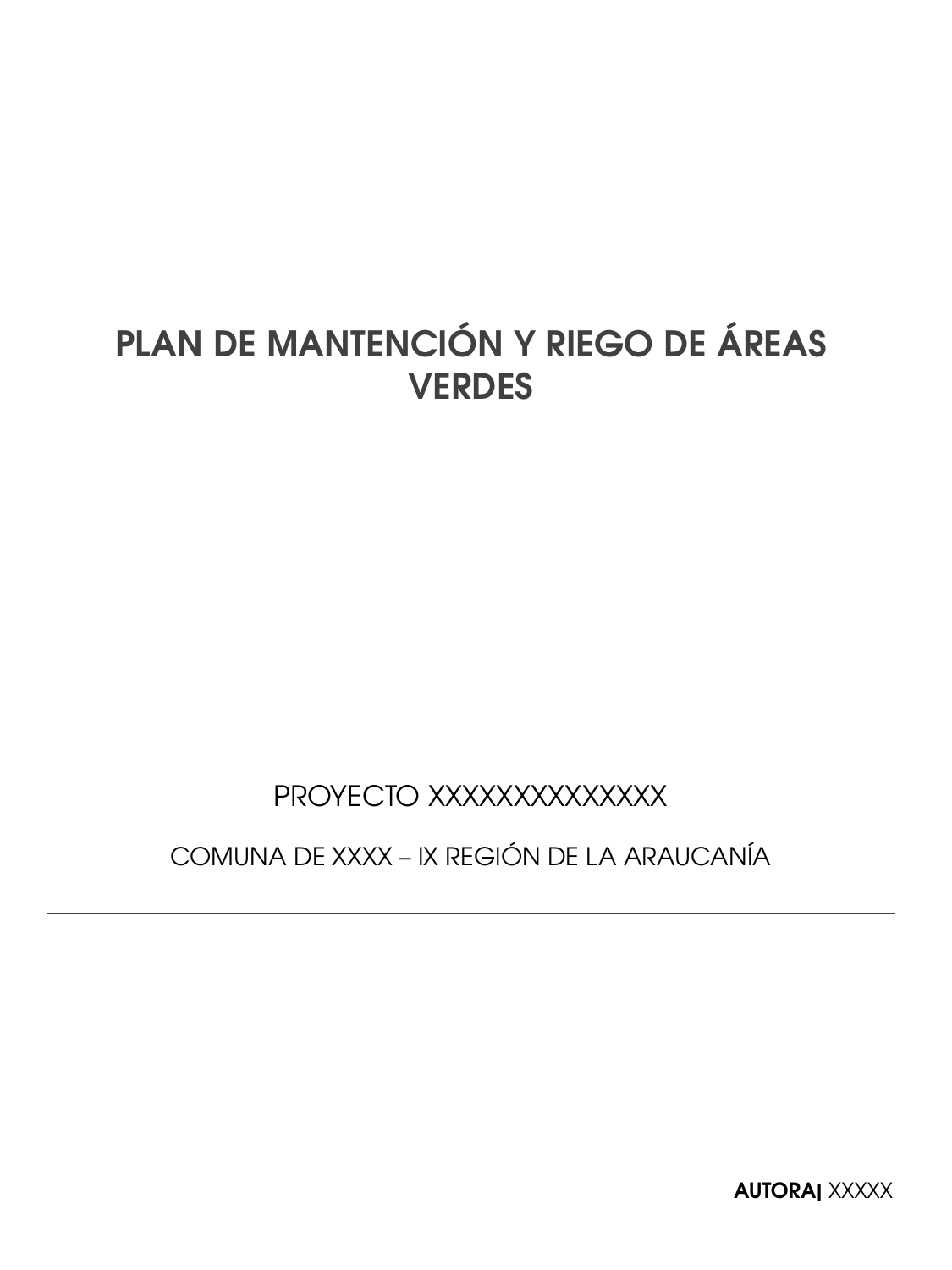

PLAN DE MANTENCIÓN Y RIEGO DE ÁREAS VERDES

PROYECTO XXXXXXXXXXXXXX

COMUNA DE XXXX – IX REGIÓN DE LA ARAUCANÍA
AUTORA| XXXXX